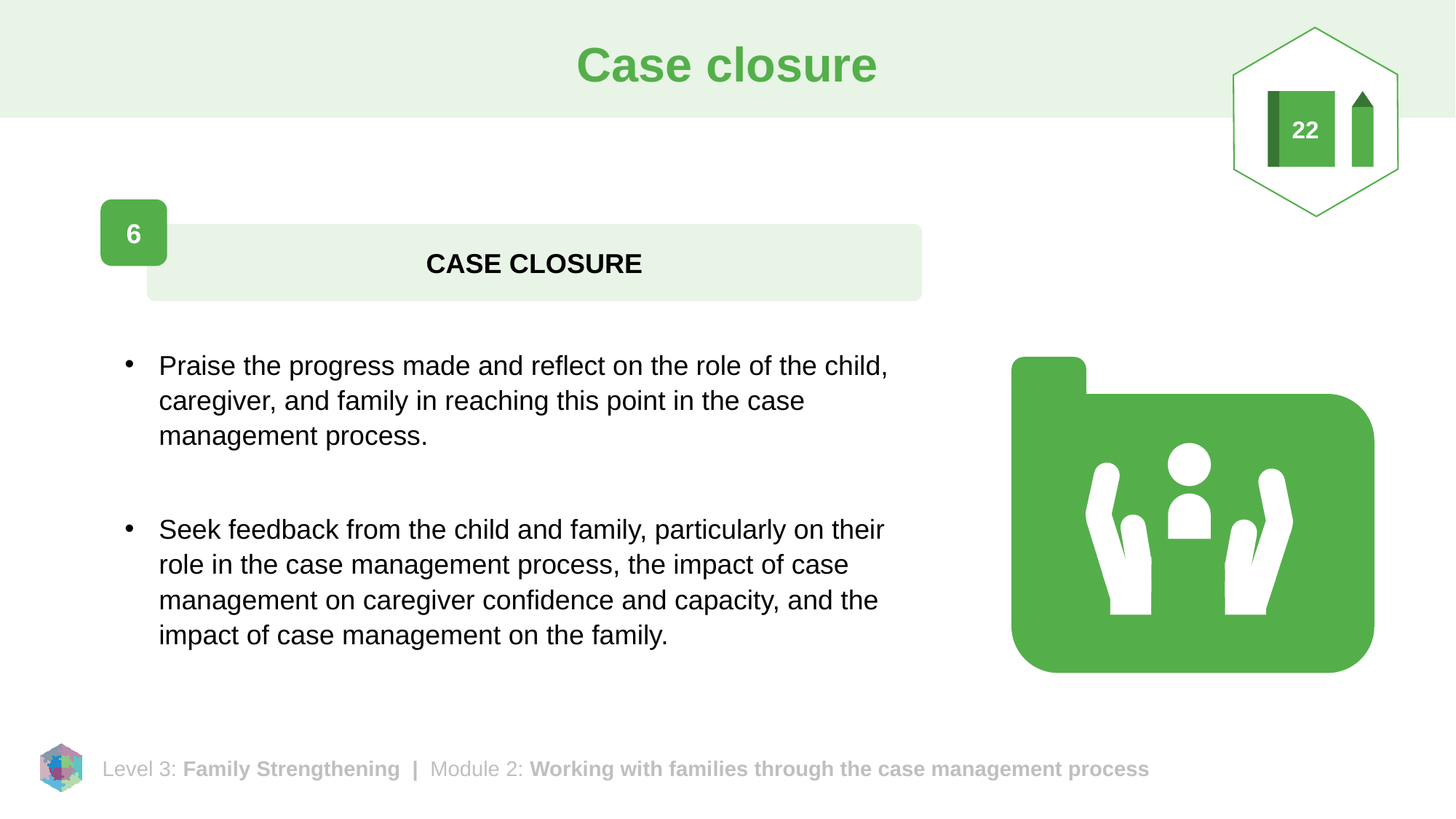

# Case closure

22

6
CASE CLOSURE
Praise the progress made and reflect on the role of the child, caregiver, and family in reaching this point in the case management process.

Seek feedback from the child and family, particularly on their role in the case management process, the impact of case management on caregiver confidence and capacity, and the impact of case management on the family.